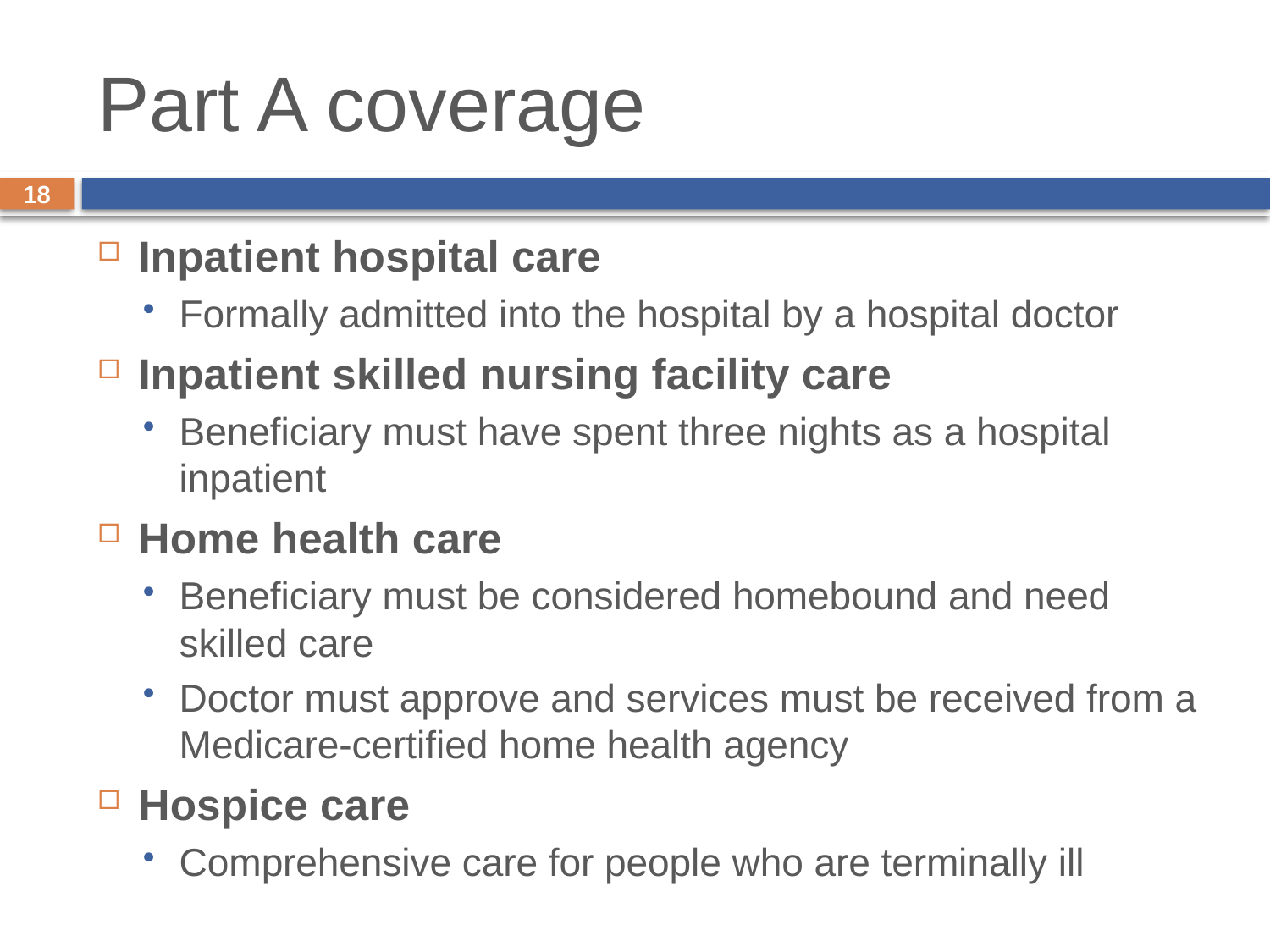

# Part A coverage
18
Inpatient hospital care
Formally admitted into the hospital by a hospital doctor
Inpatient skilled nursing facility care
Beneficiary must have spent three nights as a hospital inpatient
Home health care
Beneficiary must be considered homebound and need skilled care
Doctor must approve and services must be received from a Medicare-certified home health agency
Hospice care
Comprehensive care for people who are terminally ill